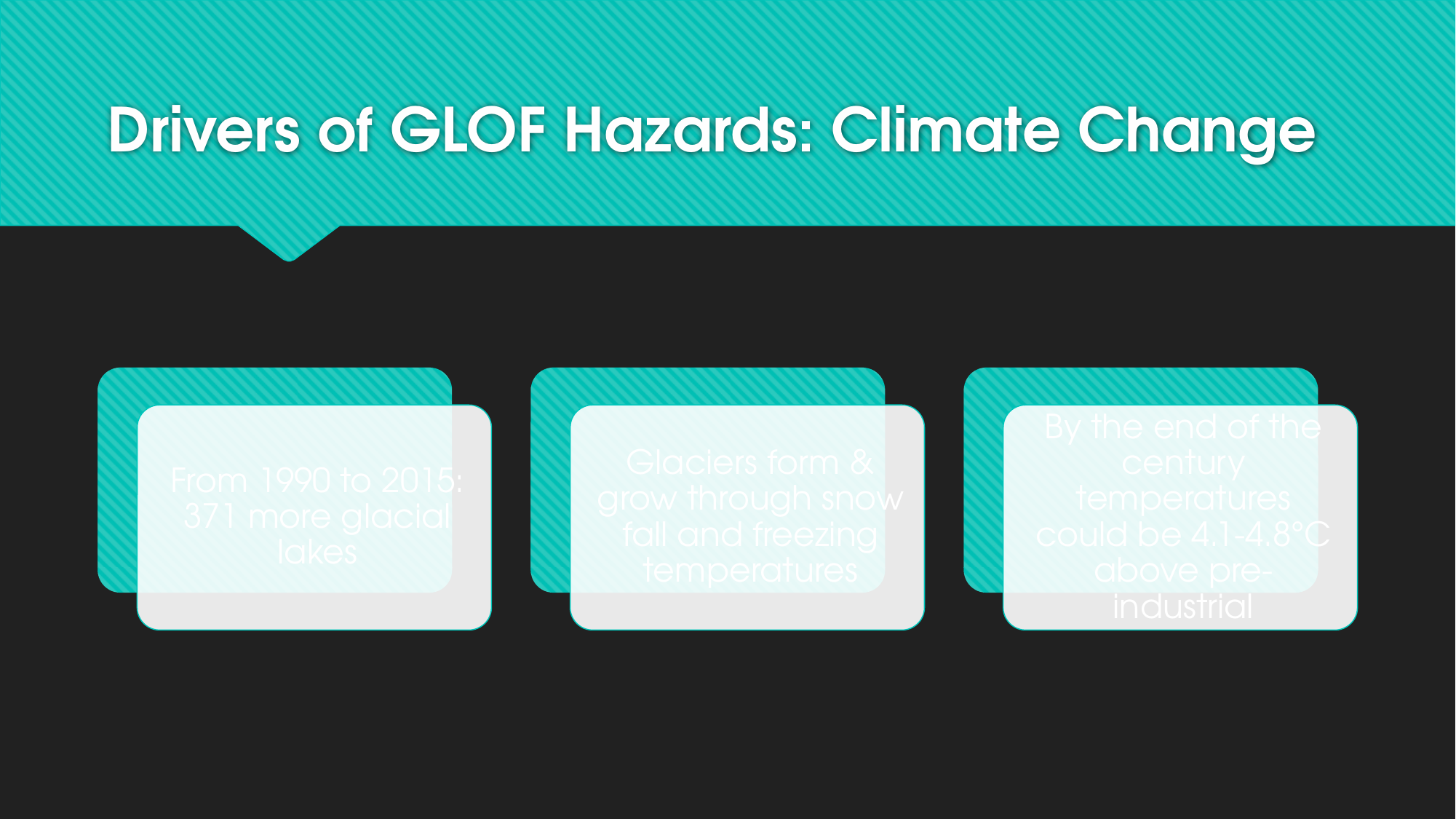

# Drivers of GLOF Hazards: Climate Change
From 1990 to 2015: 371 more glacial lakes
Glaciers form & grow through snow fall and freezing temperatures
By the end of the century temperatures could be 4.1-4.8°C above pre-industrial